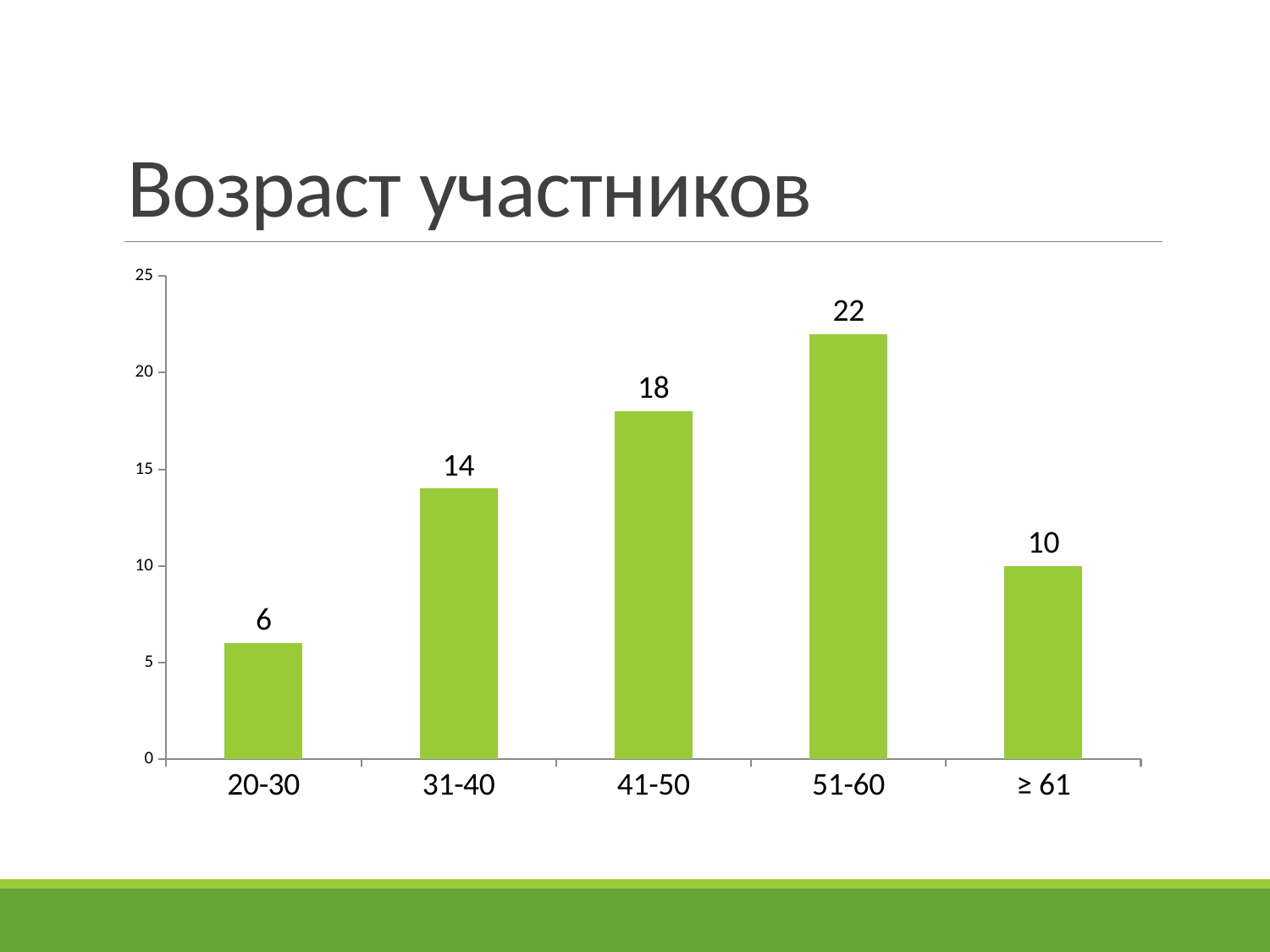

# Возраст участников

### Chart

| Category |  |
|---|---|
| 20-30 | 6.0 |
| 31-40 | 14.0 |
| 41-50 | 18.0 |
| 51-60 | 22.0 |
| ≥ 61 | 10.0 |